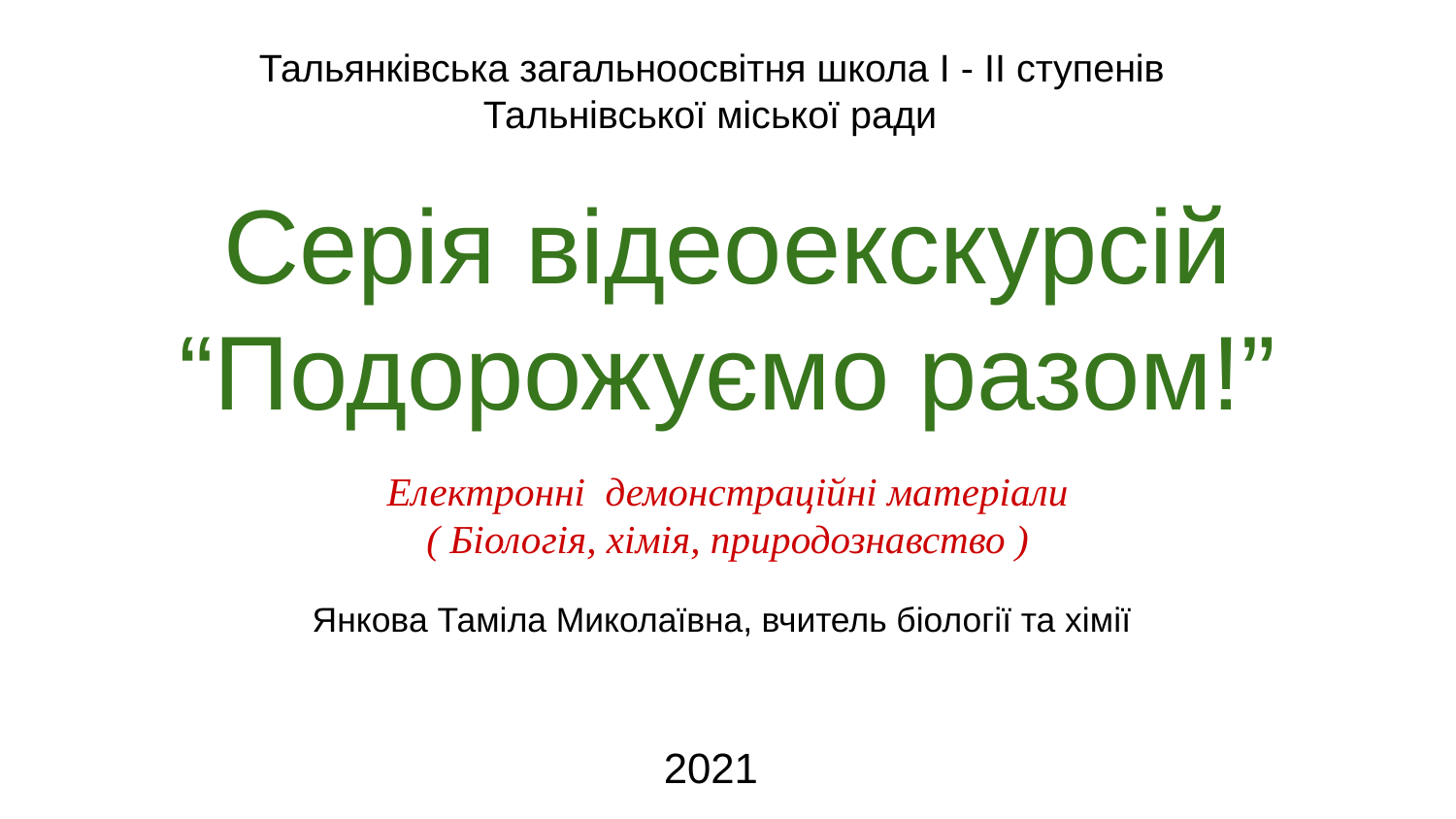

Тальянківська загальноосвітня школа І - ІІ ступенів
                            Тальнівської міської ради
# Серія відеоекскурсій “Подорожуємо разом!”
Електронні  демонстраційні матеріали
( Біологія, хімія, природознавство )
                        Янкова Таміла Миколаївна, вчитель біології та хімії

                                           2021